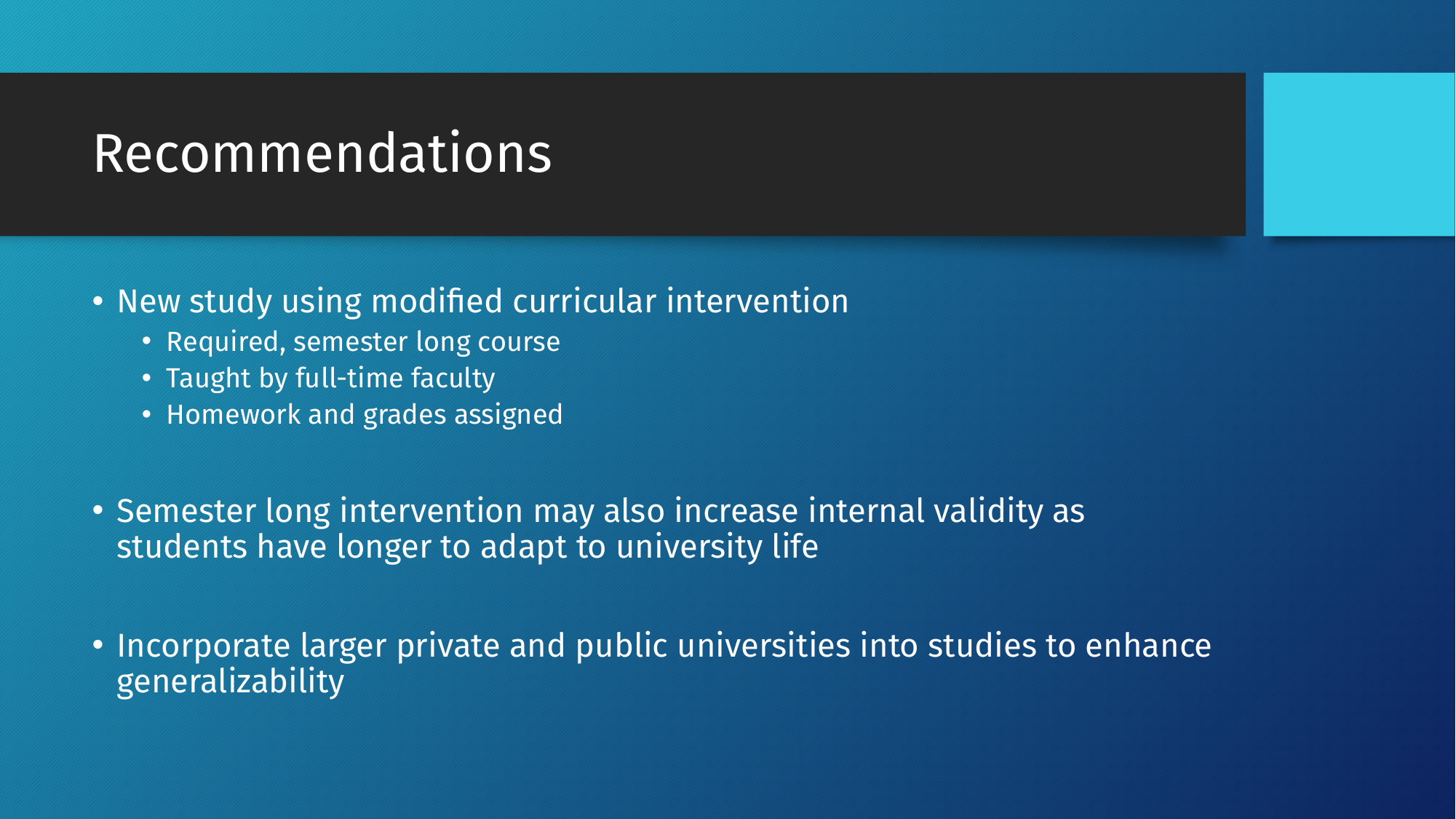

# Recommendations
New study using modified curricular intervention
Required, semester long course
Taught by full-time faculty
Homework and grades assigned

Semester long intervention may also increase internal validity as students have longer to adapt to university life

Incorporate larger private and public universities into studies to enhance generalizability